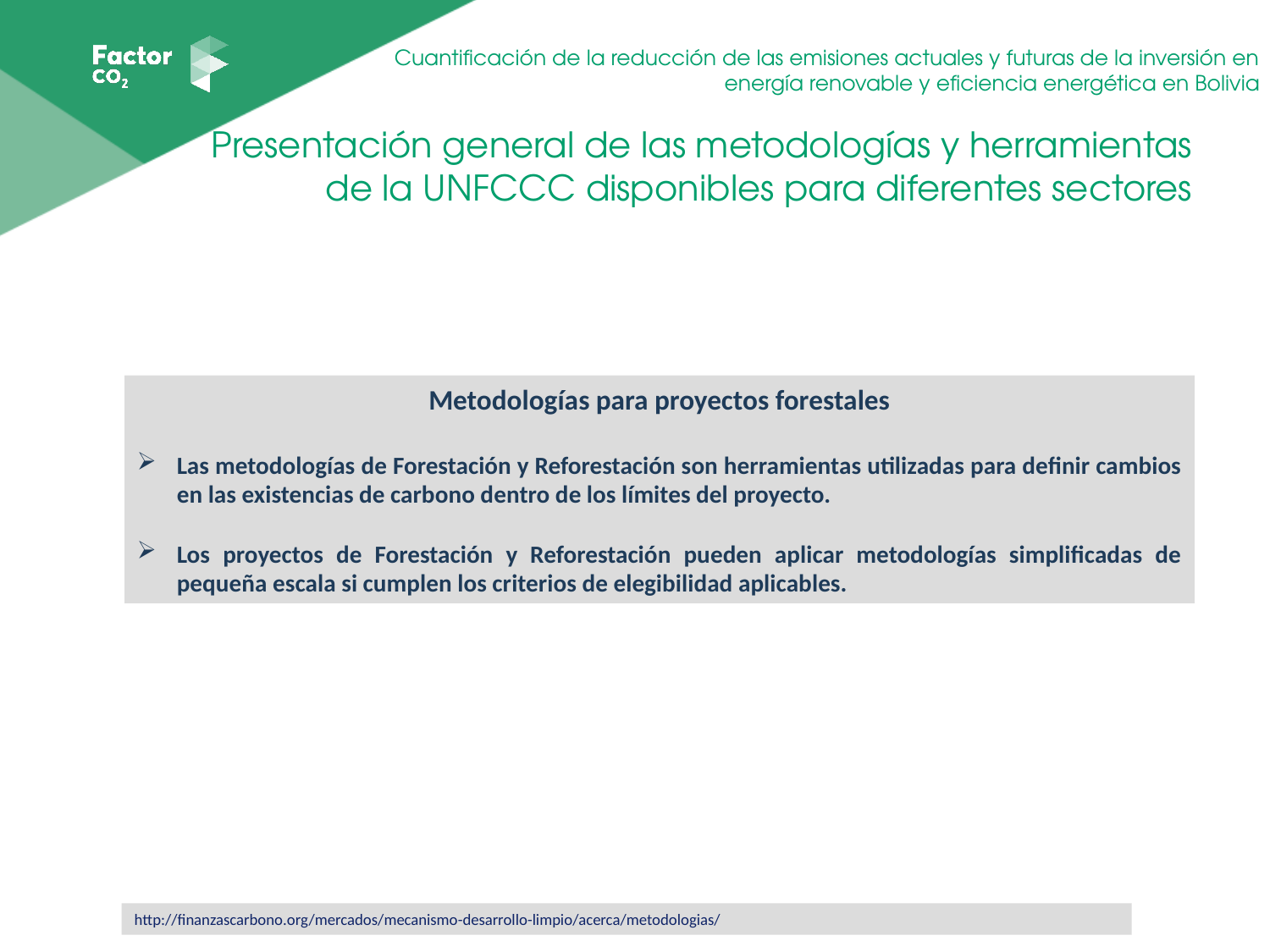

Presentación general de las metodologías y herramientas de la UNFCCC disponibles para diferentes sectores
Metodologías para proyectos forestales

Las metodologías de Forestación y Reforestación son herramientas utilizadas para definir cambios en las existencias de carbono dentro de los límites del proyecto.

Los proyectos de Forestación y Reforestación pueden aplicar metodologías simplificadas de pequeña escala si cumplen los criterios de elegibilidad aplicables.
http://finanzascarbono.org/mercados/mecanismo-desarrollo-limpio/acerca/metodologias/